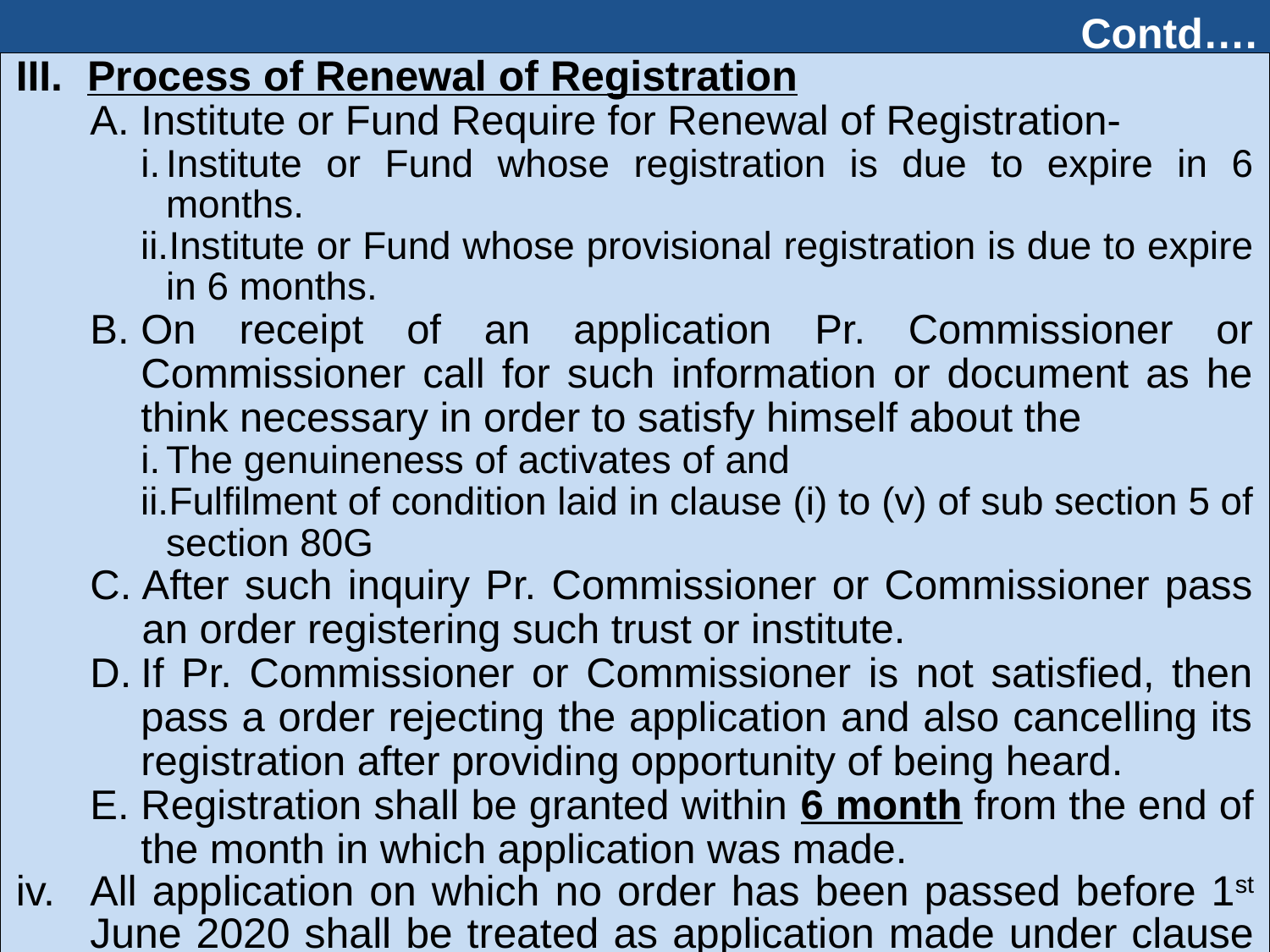

Contd….
#
| Process of Renewal of Registration Institute or Fund Require for Renewal of Registration- Institute or Fund whose registration is due to expire in 6 months. Institute or Fund whose provisional registration is due to expire in 6 months. On receipt of an application Pr. Commissioner or Commissioner call for such information or document as he think necessary in order to satisfy himself about the The genuineness of activates of and Fulfilment of condition laid in clause (i) to (v) of sub section 5 of section 80G After such inquiry Pr. Commissioner or Commissioner pass an order registering such trust or institute. If Pr. Commissioner or Commissioner is not satisfied, then pass a order rejecting the application and also cancelling its registration after providing opportunity of being heard. Registration shall be granted within 6 month from the end of the month in which application was made. All application on which no order has been passed before 1st June 2020 shall be treated as application made under clause (iv) of the first proviso to sub section 5 of section 80G. |
| --- |
205